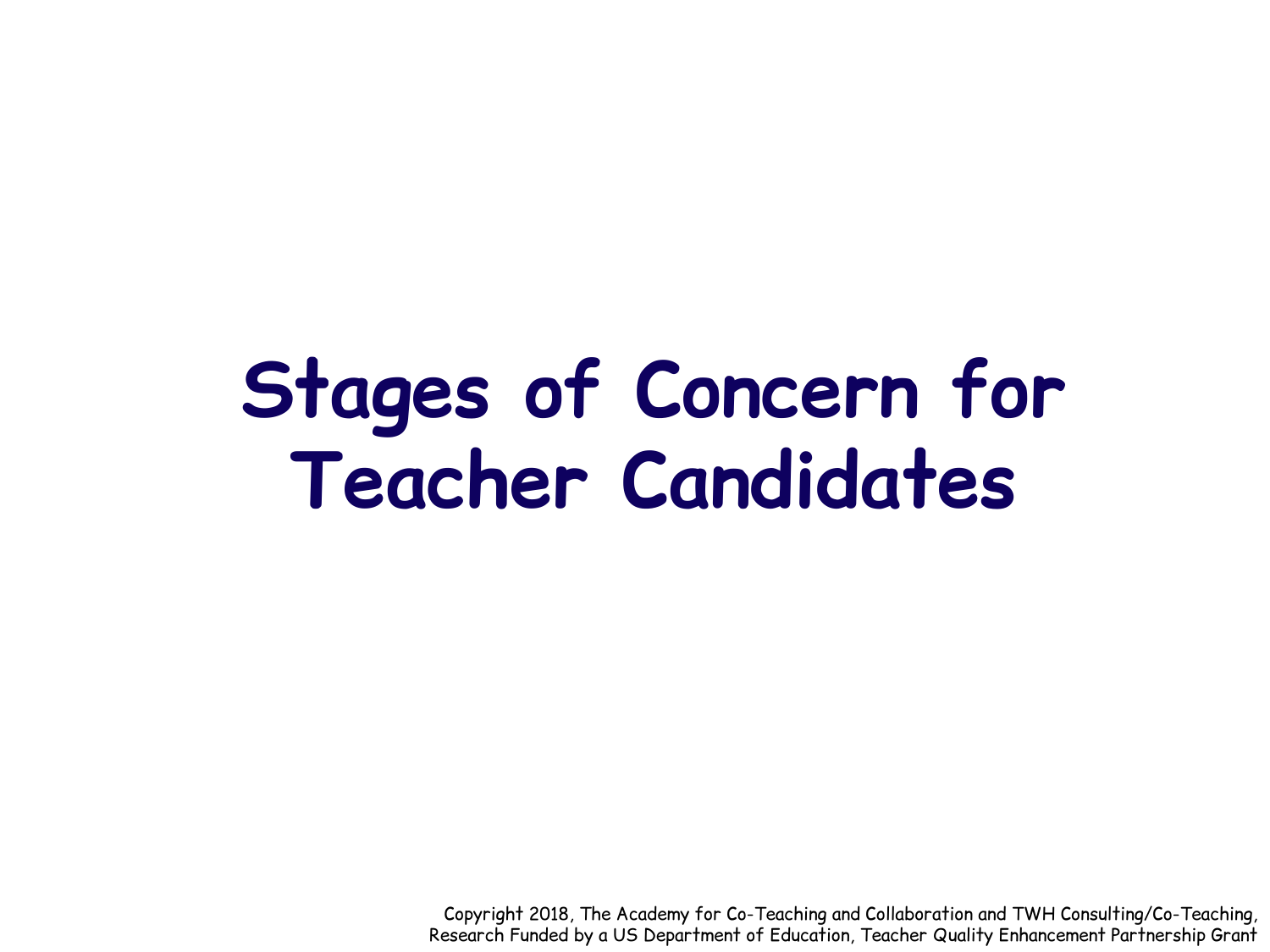

Stages of Concern for Teacher Candidates
Copyright 2018, The Academy for Co-Teaching and Collaboration and TWH Consulting/Co-Teaching,
Research Funded by a US Department of Education, Teacher Quality Enhancement Partnership Grant